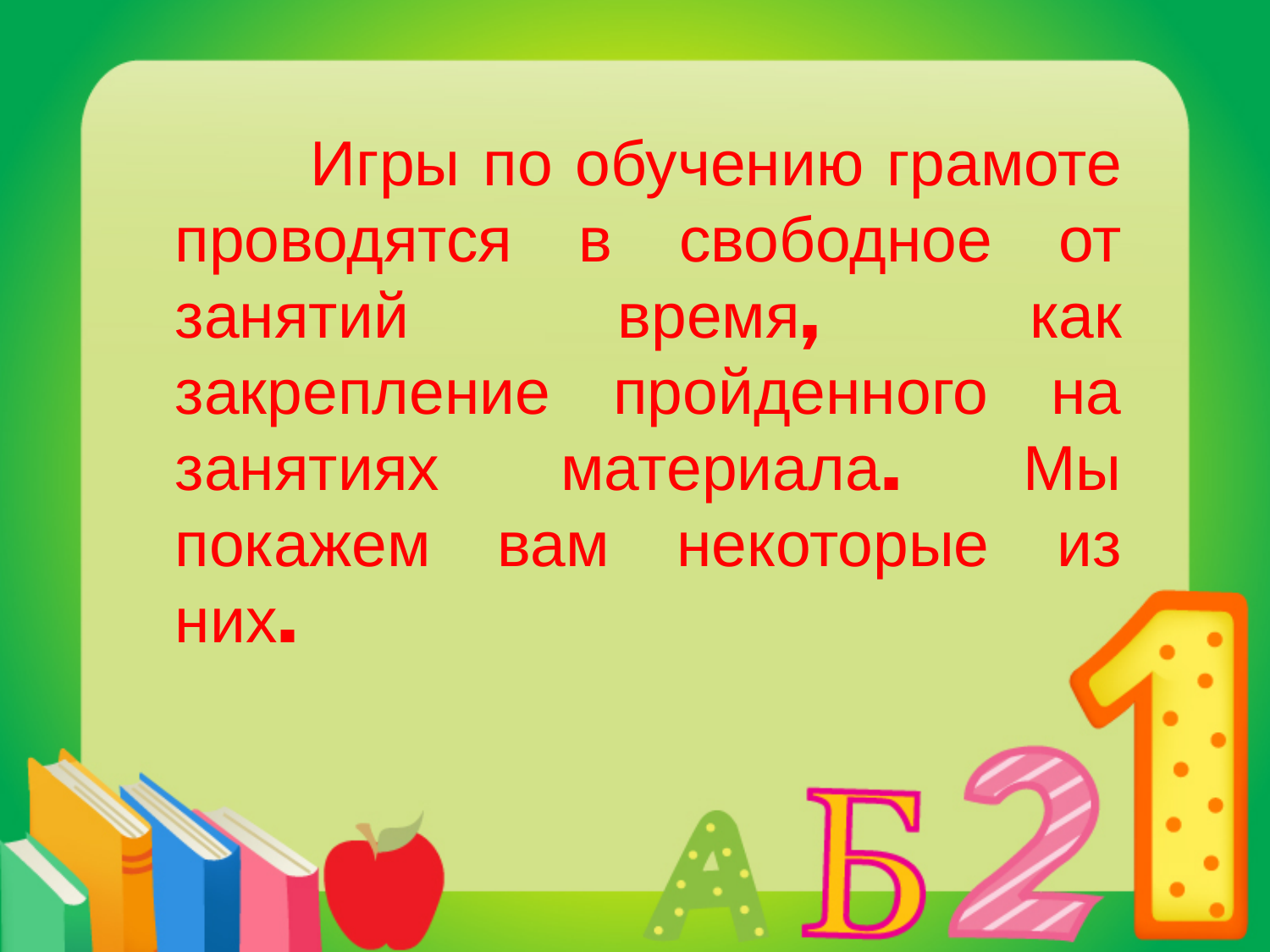

Игры по обучению грамоте проводятся в свободное от занятий время, как закрепление пройденного на занятиях материала. Мы покажем вам некоторые из них.